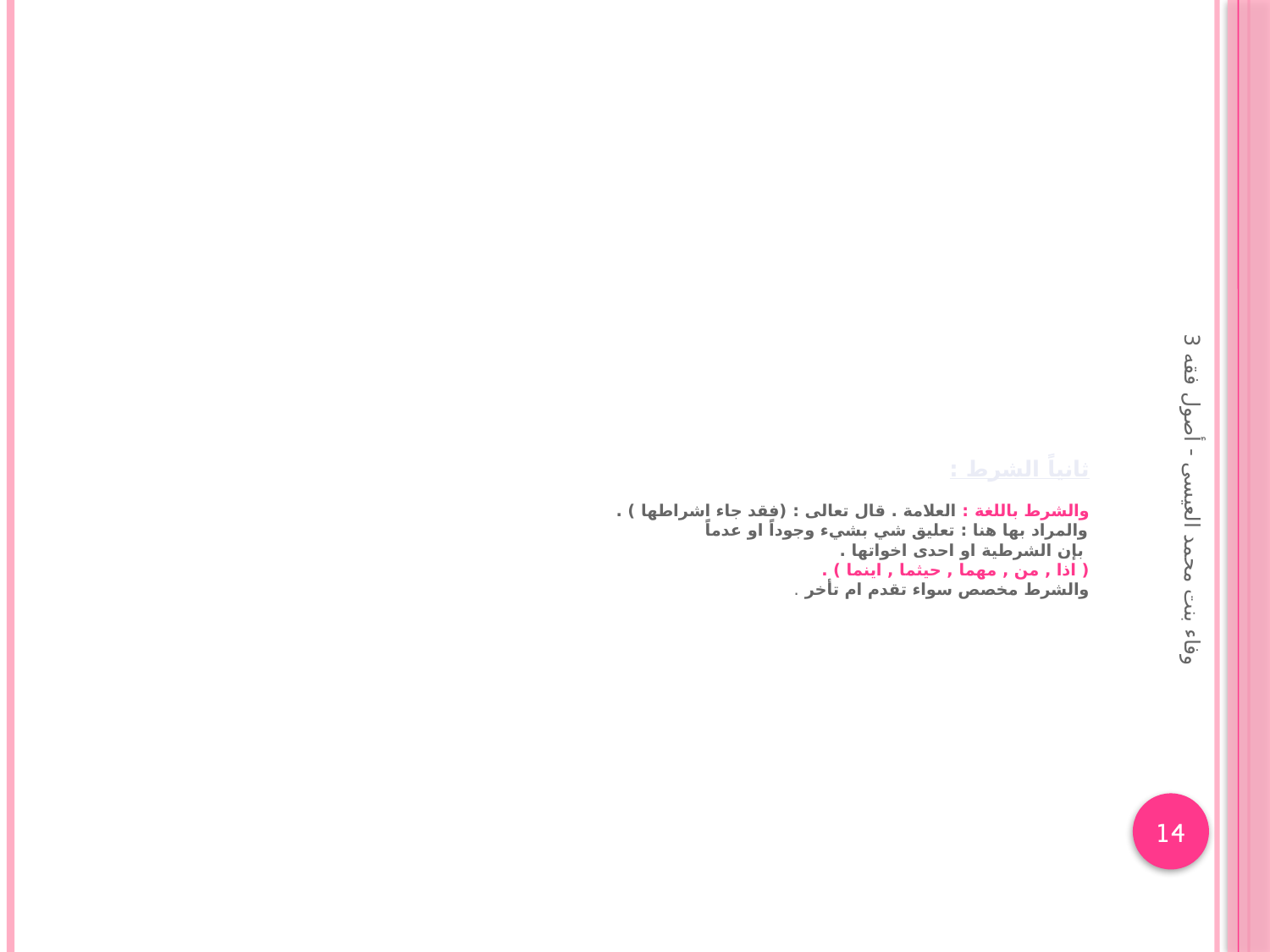

# ثانياً الشرط : والشرط باللغة : العلامة . قال تعالى : (فقد جاء اشراطها ) . والمراد بها هنا : تعليق شي بشيء وجوداً او عدماً بإن الشرطية او احدى اخواتها . ( اذا , من , مهما , حيثما , اينما ) . والشرط مخصص سواء تقدم ام تأخر .
وفاء بنت محمد العيسى - أصول فقه 3
14